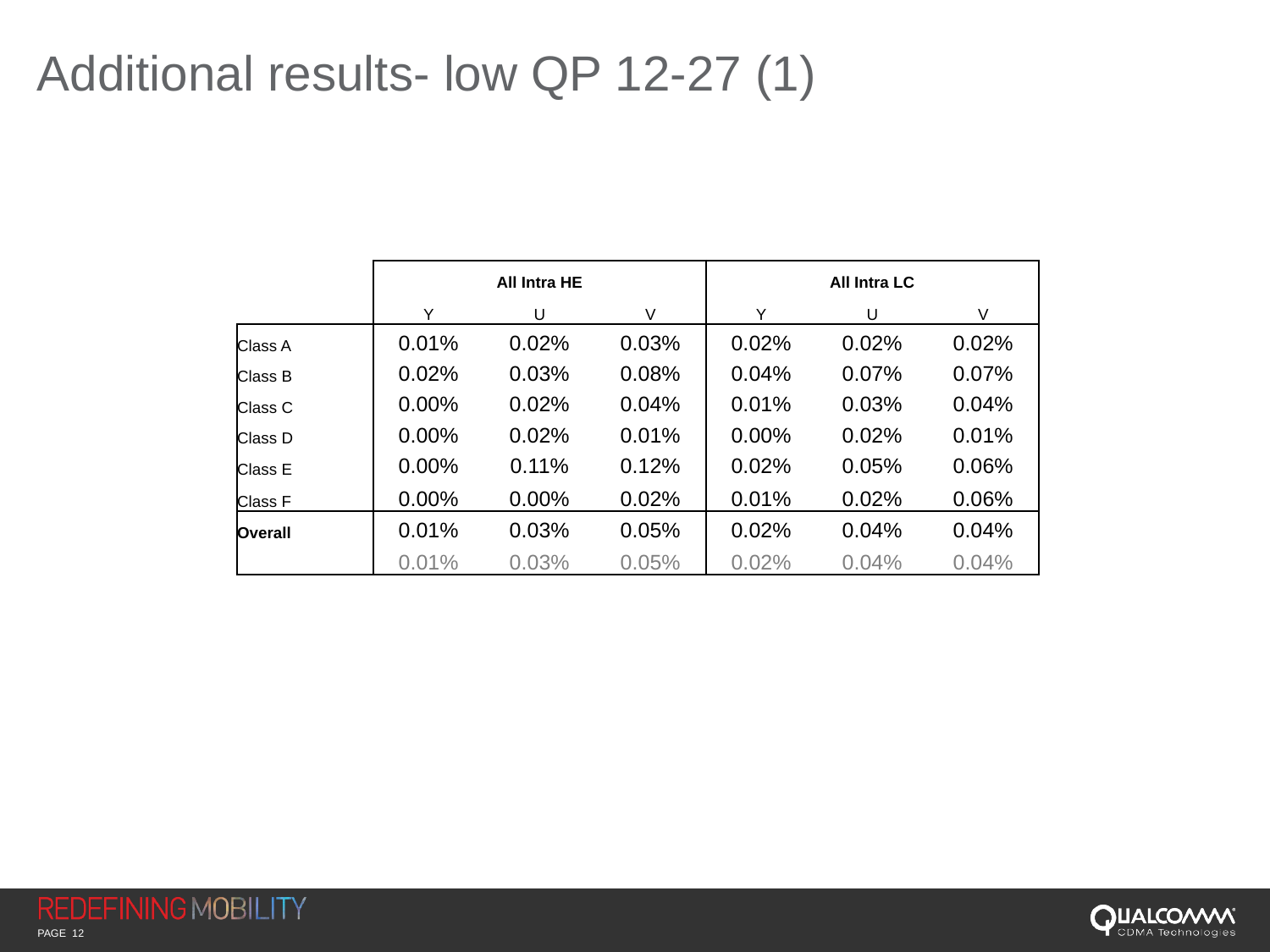

# Additional results- low QP 12-27 (1)
|  | All Intra HE |  |  | All Intra LC |  |  |
| --- | --- | --- | --- | --- | --- | --- |
|  | Y | U | V | Y | U | V |
| Class A | 0.01% | 0.02% | 0.03% | 0.02% | 0.02% | 0.02% |
| Class B | 0.02% | 0.03% | 0.08% | 0.04% | 0.07% | 0.07% |
| Class C | 0.00% | 0.02% | 0.04% | 0.01% | 0.03% | 0.04% |
| Class D | 0.00% | 0.02% | 0.01% | 0.00% | 0.02% | 0.01% |
| Class E | 0.00% | 0.11% | 0.12% | 0.02% | 0.05% | 0.06% |
| Class F | 0.00% | 0.00% | 0.02% | 0.01% | 0.02% | 0.06% |
| Overall | 0.01% | 0.03% | 0.05% | 0.02% | 0.04% | 0.04% |
|  | 0.01% | 0.03% | 0.05% | 0.02% | 0.04% | 0.04% |